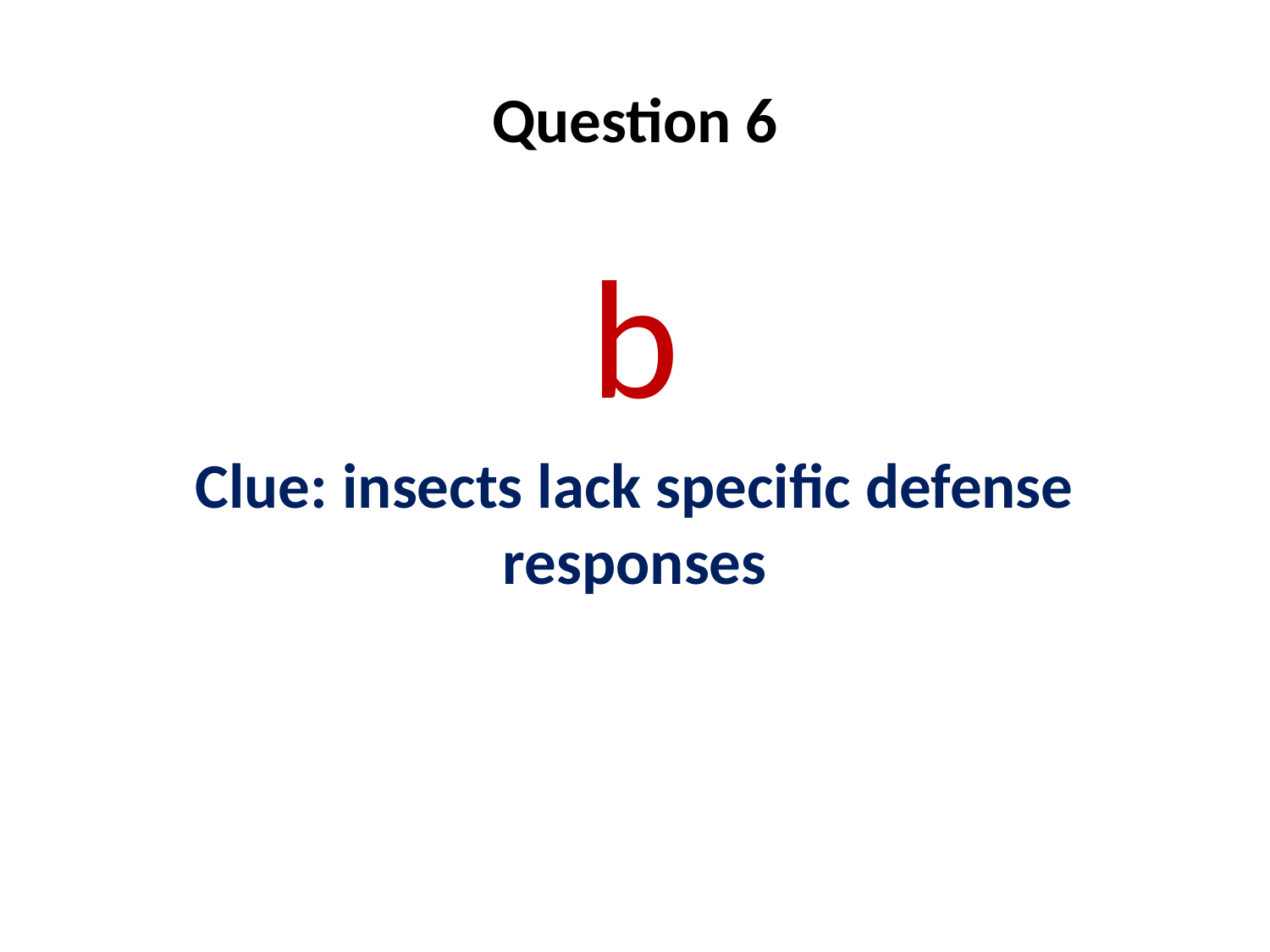

# Question 6
b
Clue: insects lack specific defense responses